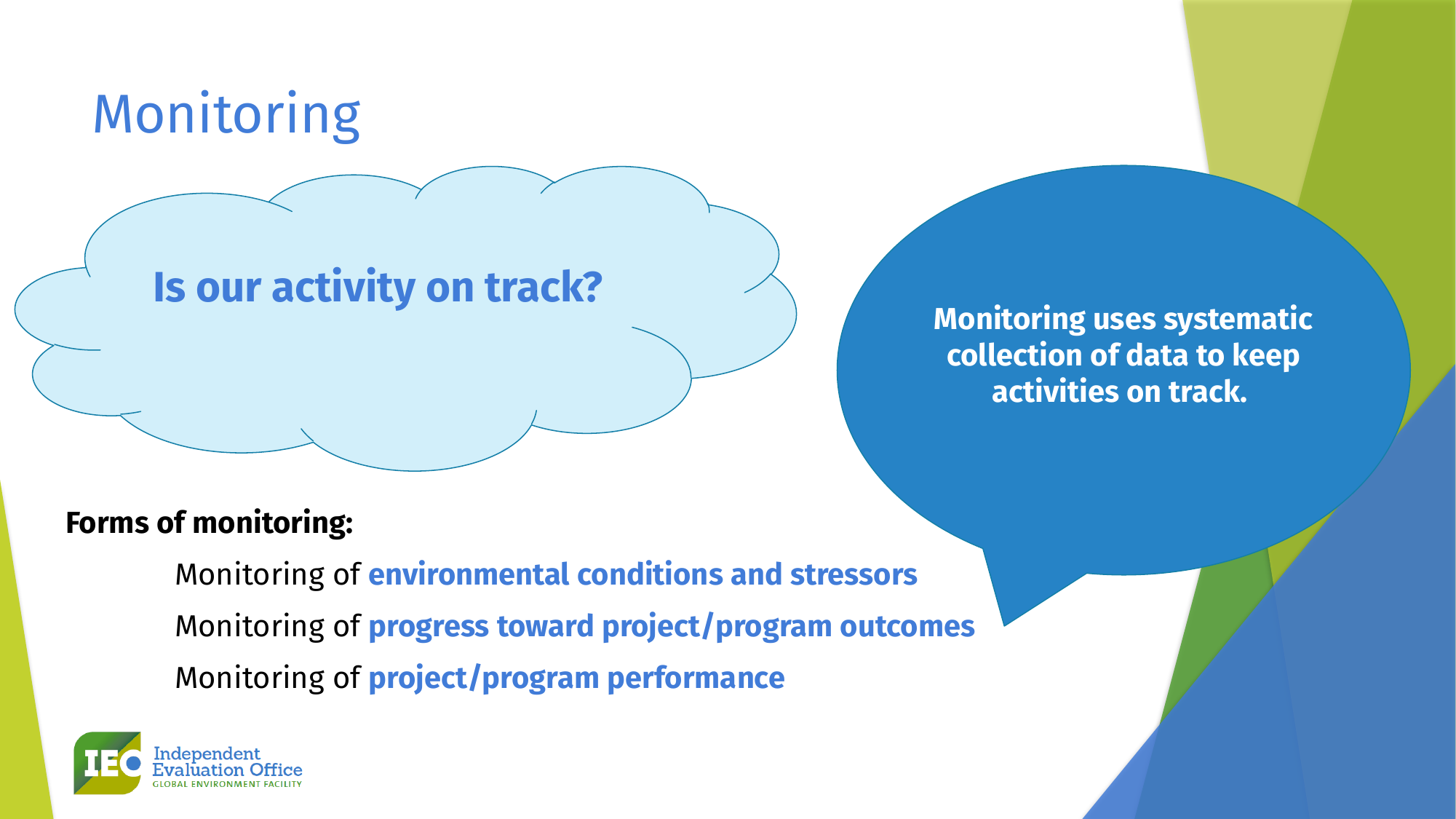

# Monitoring

Is our activity on track?

Monitoring uses systematic collection of data to keep activities on track.

Forms of monitoring:
	Monitoring of environmental conditions and stressors
	Monitoring of progress toward project/program outcomes
	Monitoring of project/program performance